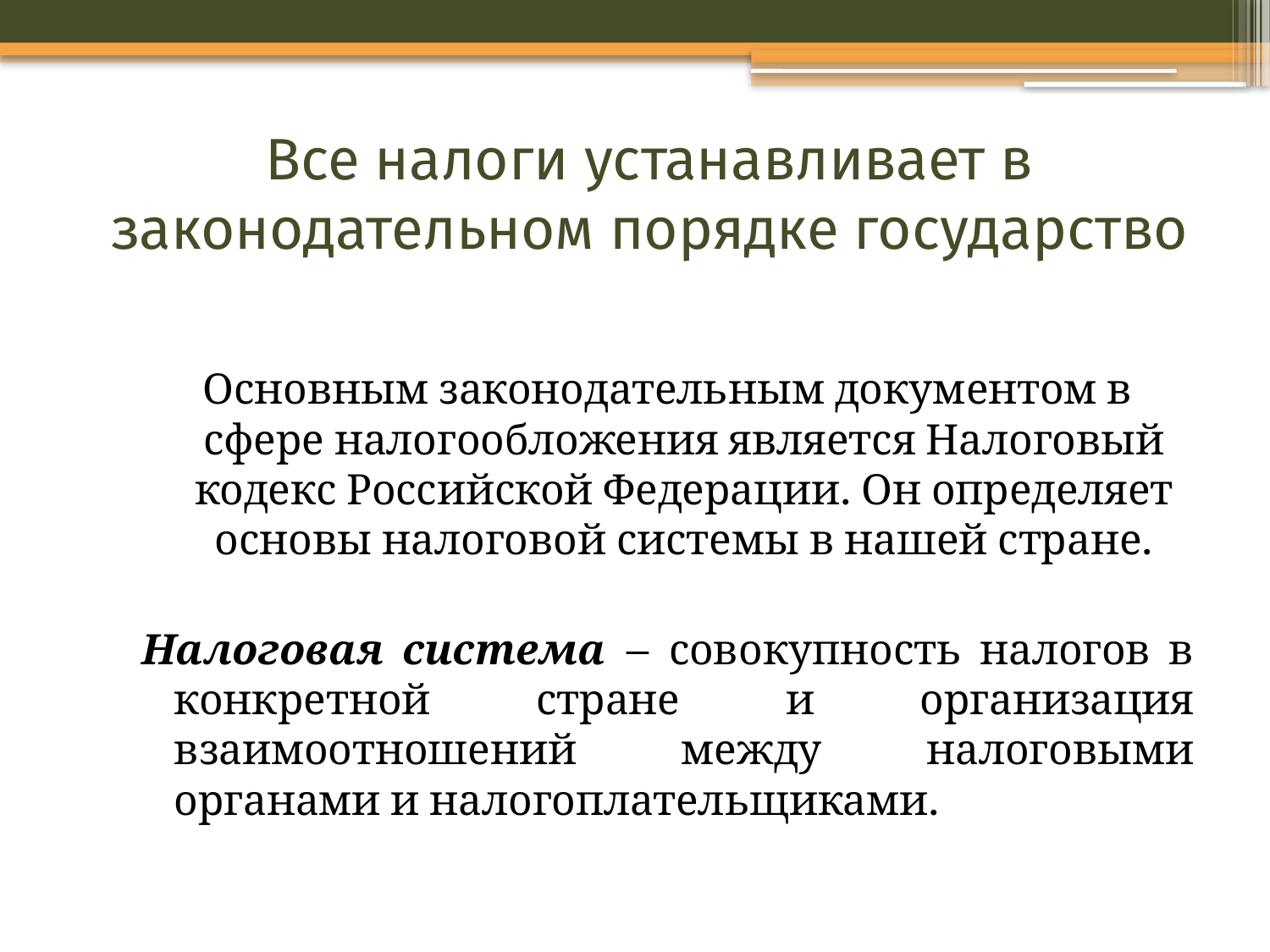

# Все налоги устанавливает в законодательном порядке государство
Основным законодательным документом в сфере налогообложения является Налоговый кодекс Российской Федерации. Он определяет основы налоговой системы в нашей стране.

Налоговая система – совокупность налогов в конкретной стране и организация взаимоотношений между налоговыми органами и налогоплательщиками.